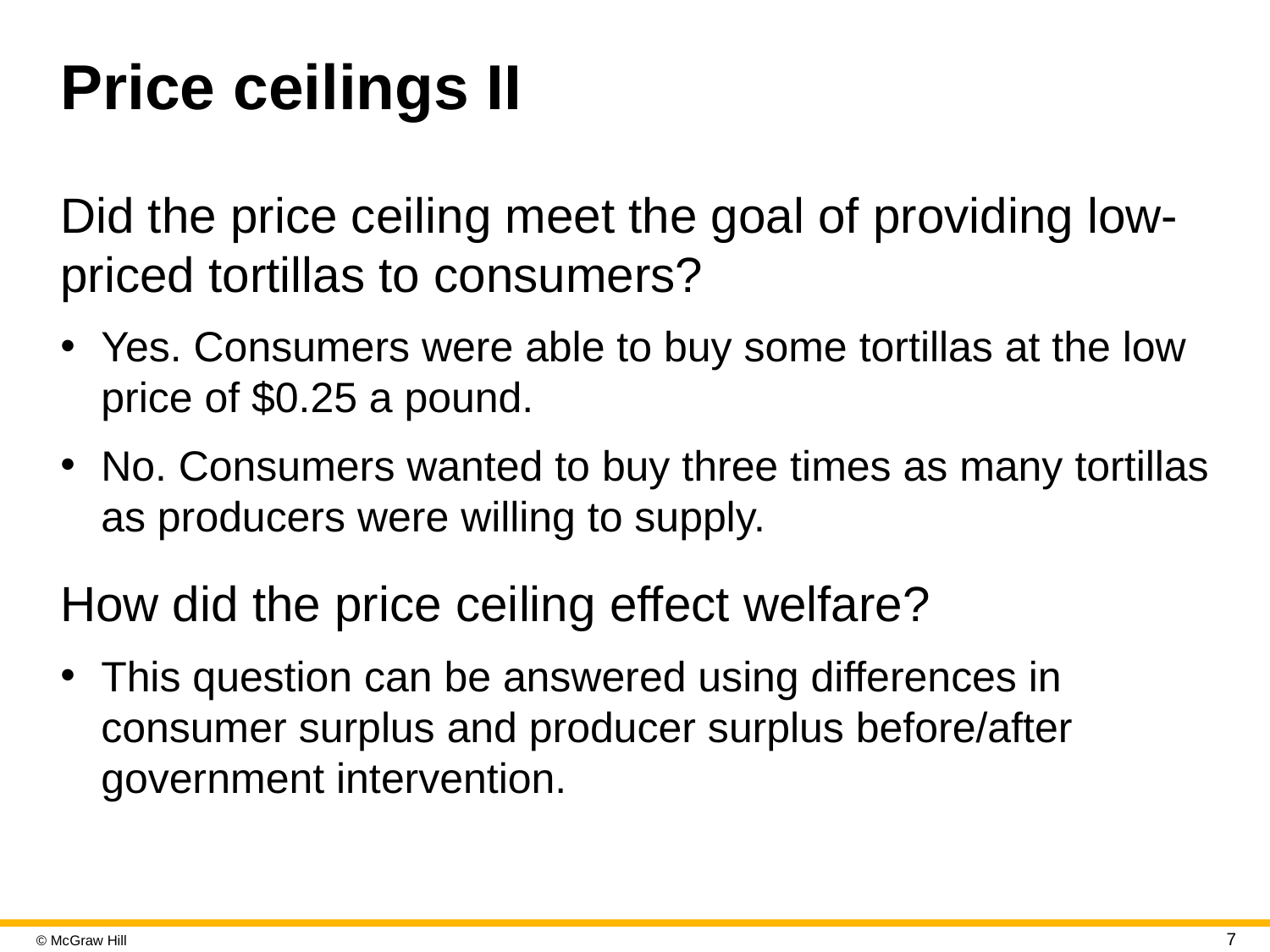

# Price ceilings II
Did the price ceiling meet the goal of providing low-priced tortillas to consumers?
Yes. Consumers were able to buy some tortillas at the low price of $0.25 a pound.
No. Consumers wanted to buy three times as many tortillas as producers were willing to supply.
How did the price ceiling effect welfare?
This question can be answered using differences in consumer surplus and producer surplus before/after government intervention.